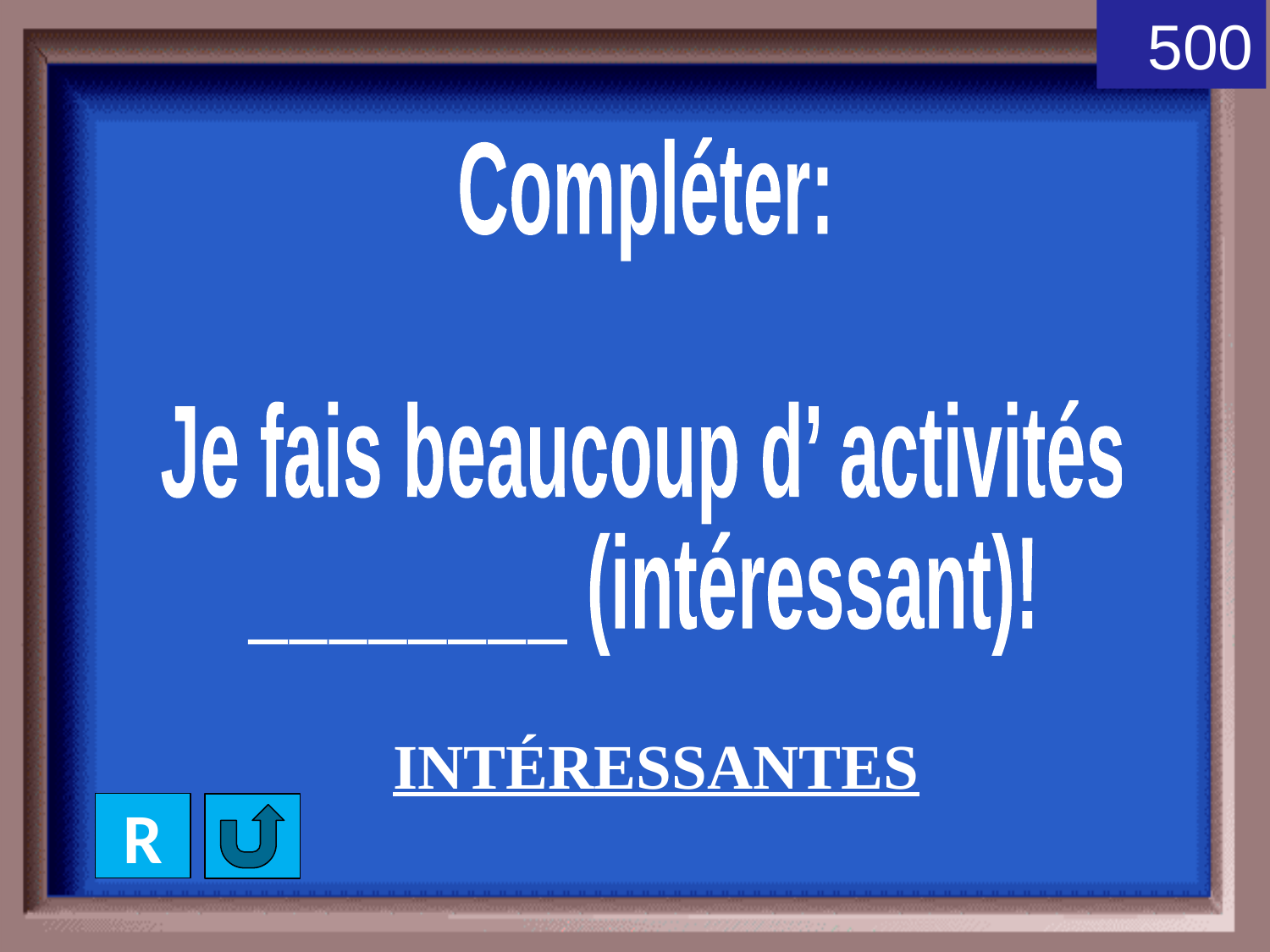

500
Compléter:

Je fais beaucoup d’ activités
________ (intéressant)!
INTÉRESSANTES
R